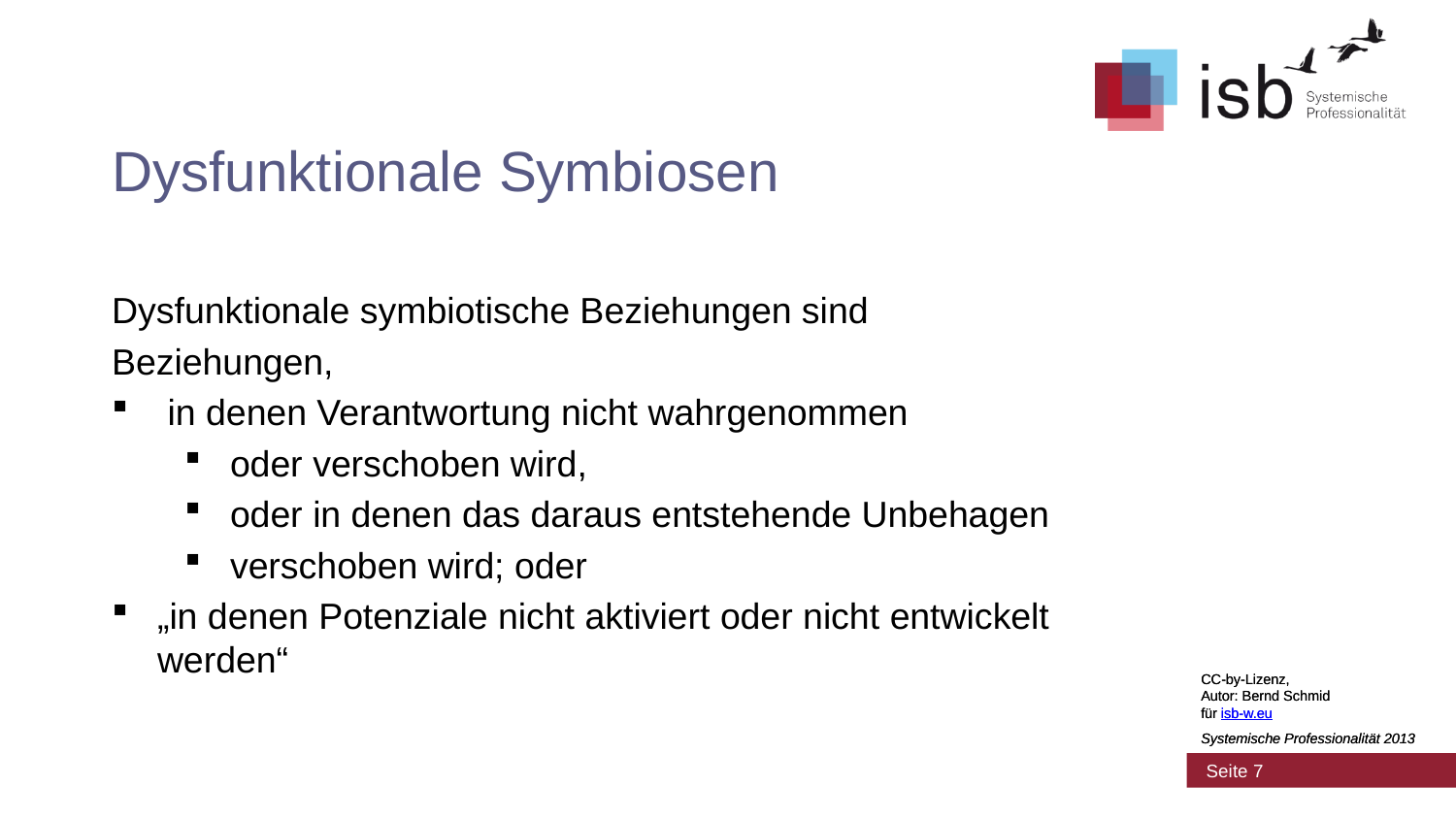

# Dysfunktionale Symbiosen
Dysfunktionale symbiotische Beziehungen sind
Beziehungen,
 in denen Verantwortung nicht wahrgenommen
oder verschoben wird,
oder in denen das daraus entstehende Unbehagen
verschoben wird; oder
„in denen Potenziale nicht aktiviert oder nicht entwickelt werden“

CC-by-Lizenz,
Autor: Bernd Schmid
für isb-w.eu
Systemische Professionalität 2013
 Seite 7